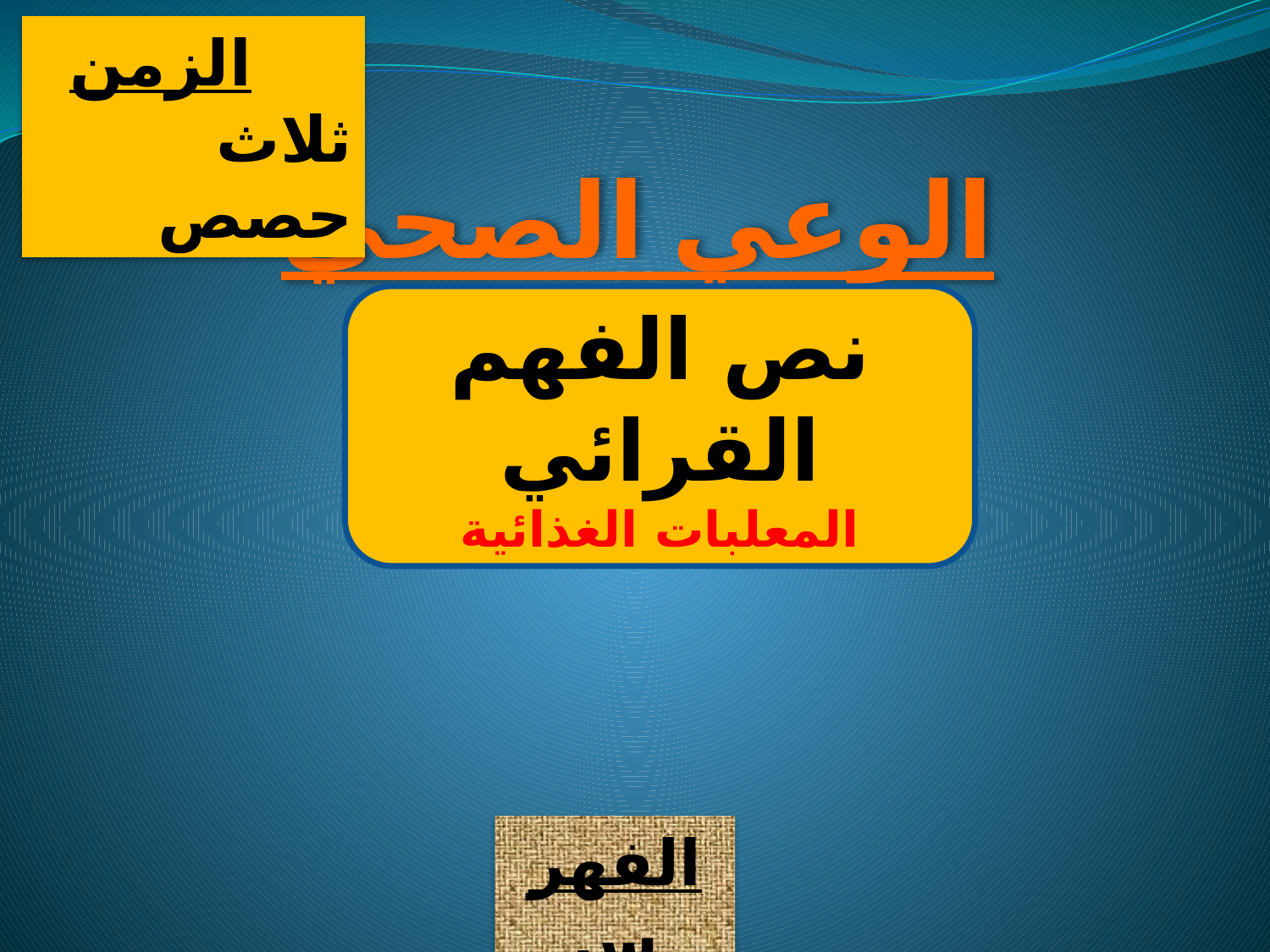

الزمن
ثلاث حصص
الوعي الصحي
نص الفهم القرائي
المعلبات الغذائية
الفهرس